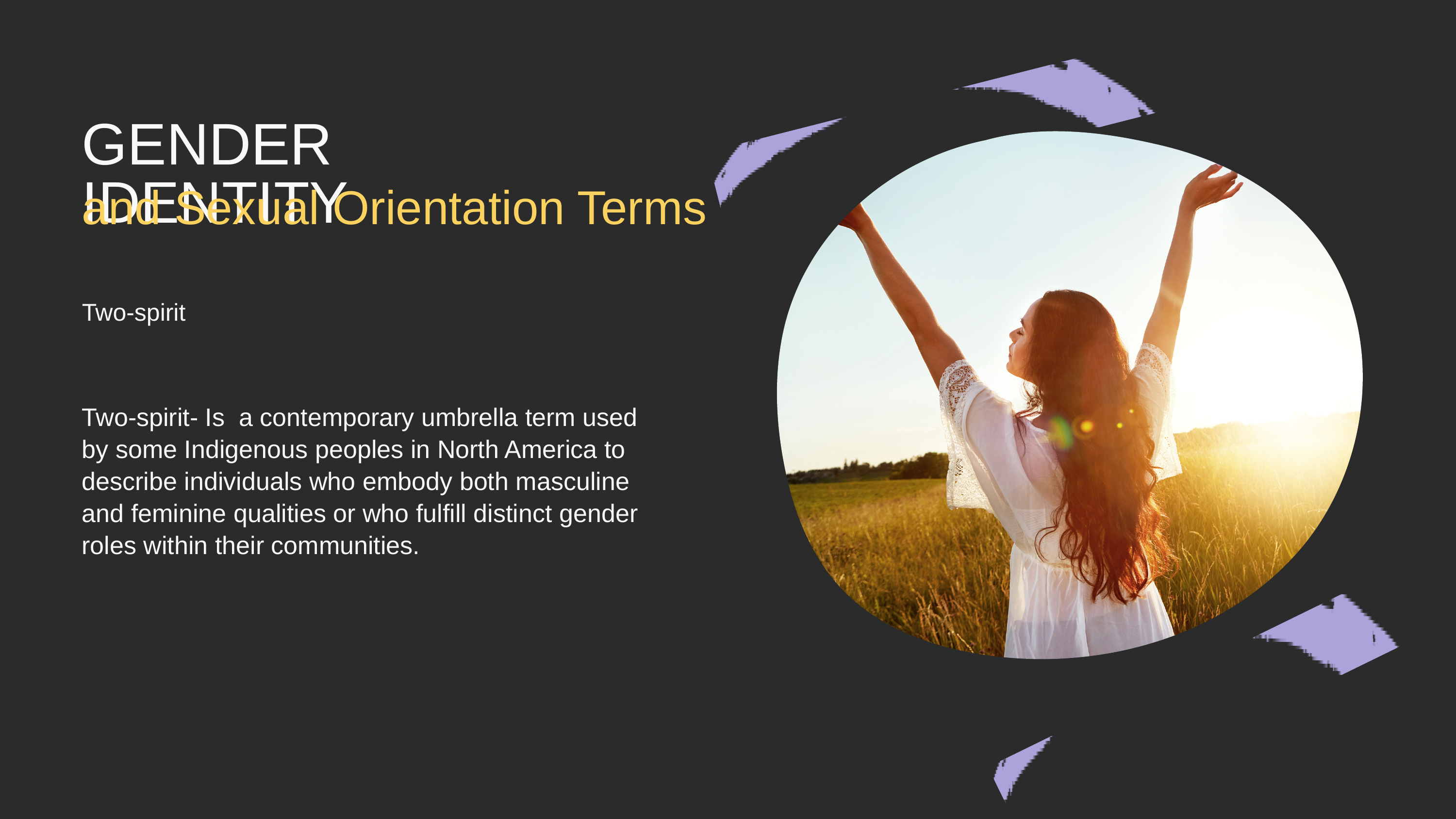

GENDER IDENTITY

and Sexual Orientation Terms
Two-spirit

Two-spirit- Is  a contemporary umbrella term used by some Indigenous peoples in North America to describe individuals who embody both masculine and feminine qualities or who fulfill distinct gender roles within their communities.